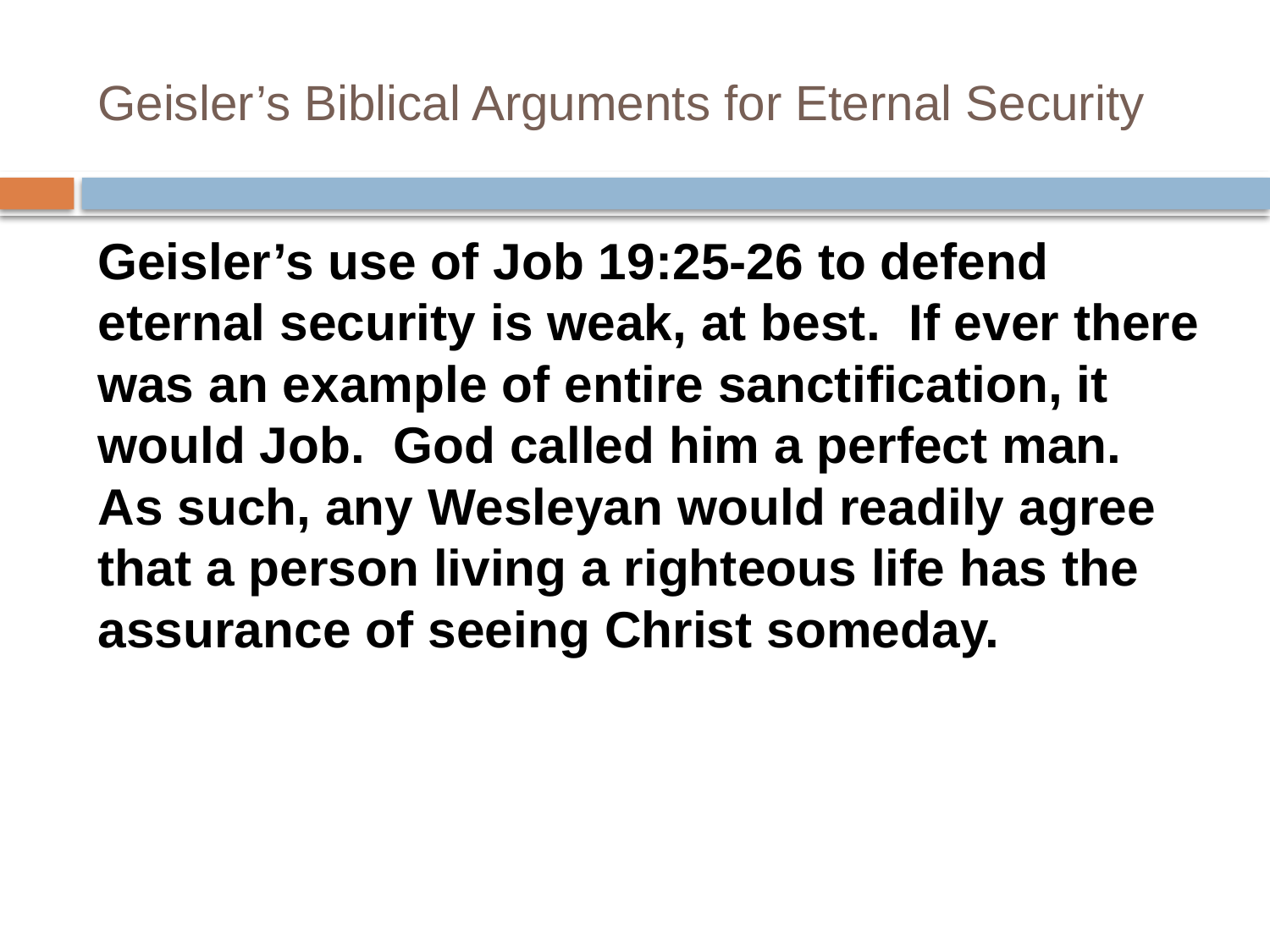

# Geisler’s Biblical Arguments for Eternal Security
Geisler’s use of Job 19:25-26 to defend eternal security is weak, at best.  If ever there was an example of entire sanctification, it would Job.  God called him a perfect man.  As such, any Wesleyan would readily agree that a person living a righteous life has the assurance of seeing Christ someday.